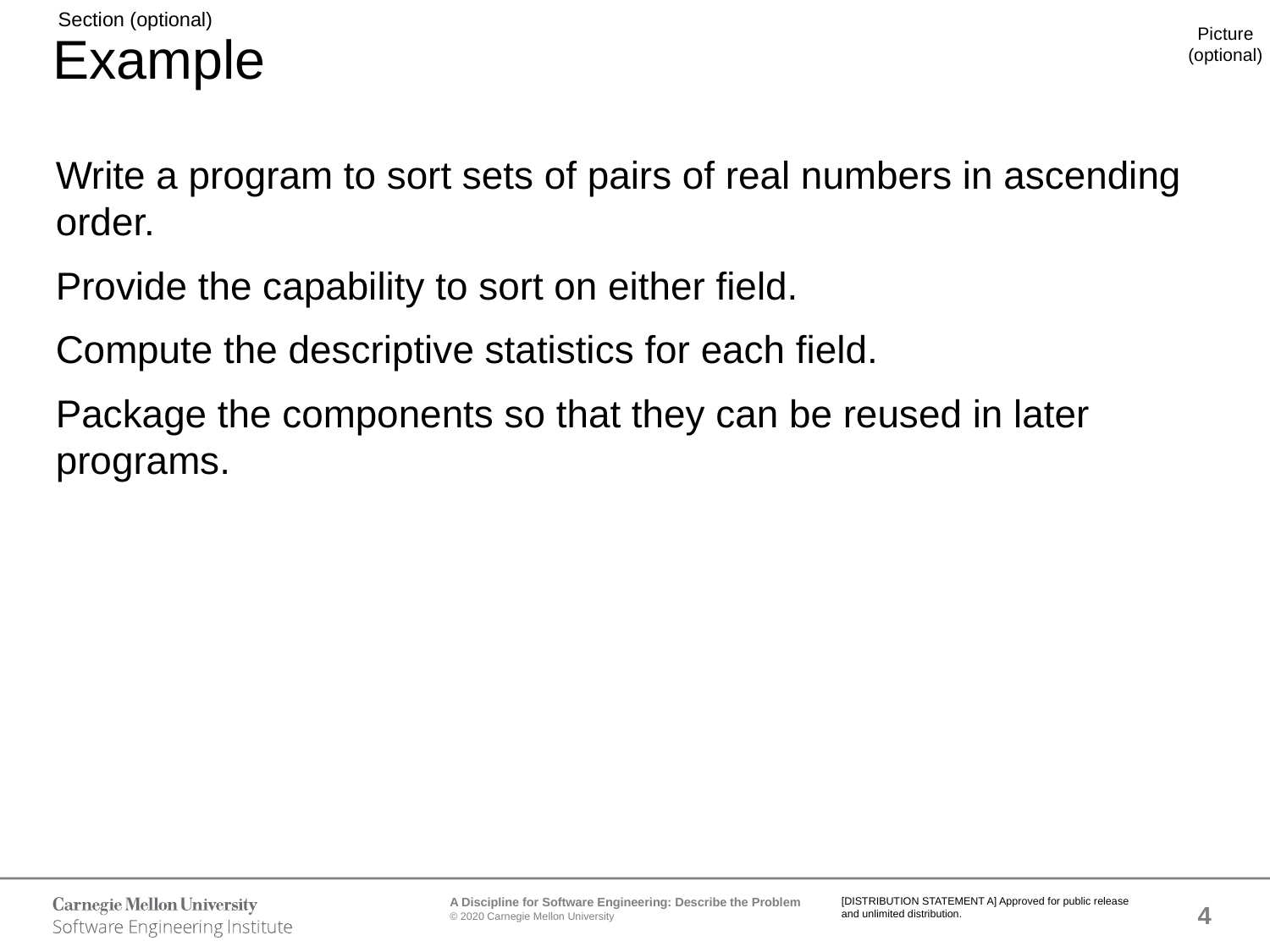

# Example
Write a program to sort sets of pairs of real numbers in ascending order.
Provide the capability to sort on either field.
Compute the descriptive statistics for each field.
Package the components so that they can be reused in later programs.